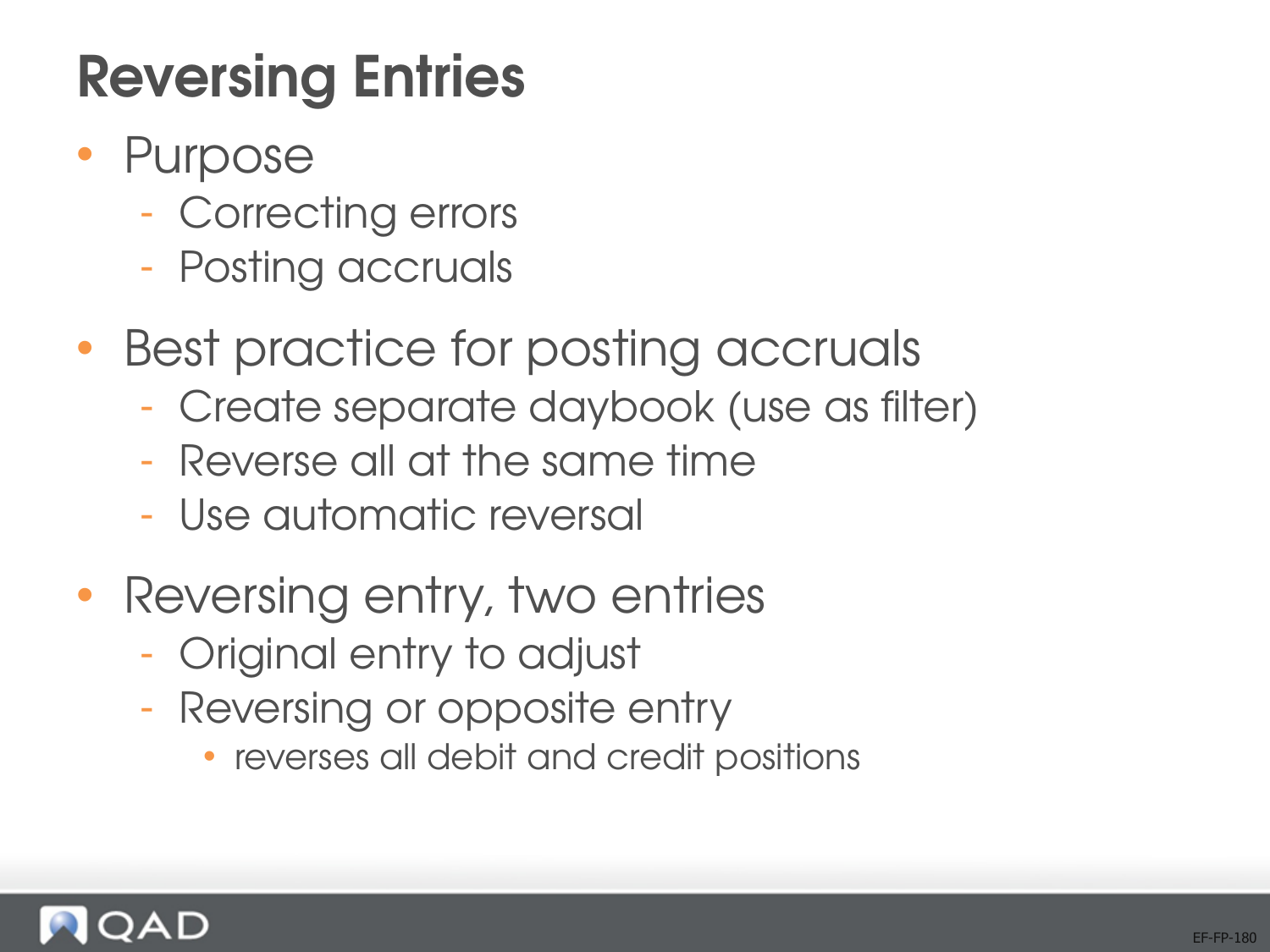

# Reversing Entries
Purpose
Correcting errors
Posting accruals
Best practice for posting accruals
Create separate daybook (use as filter)
Reverse all at the same time
Use automatic reversal
Reversing entry, two entries
Original entry to adjust
Reversing or opposite entry
reverses all debit and credit positions
EF-FP-180